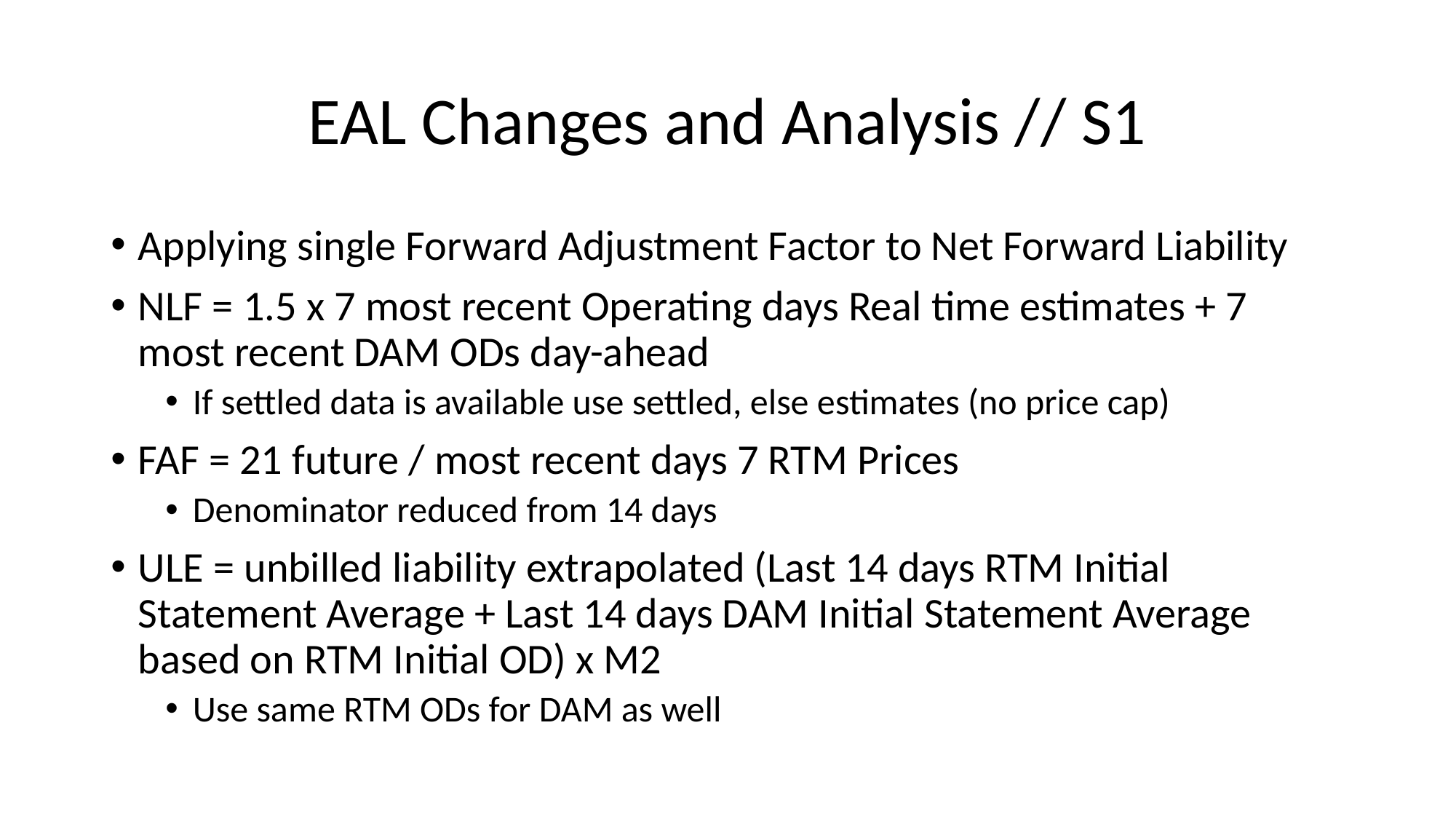

# EAL Changes and Analysis // S1
Applying single Forward Adjustment Factor to Net Forward Liability
NLF = 1.5 x 7 most recent Operating days Real time estimates + 7 most recent DAM ODs day-ahead
If settled data is available use settled, else estimates (no price cap)
FAF = 21 future / most recent days 7 RTM Prices
Denominator reduced from 14 days
ULE = unbilled liability extrapolated (Last 14 days RTM Initial Statement Average + Last 14 days DAM Initial Statement Average based on RTM Initial OD) x M2
Use same RTM ODs for DAM as well